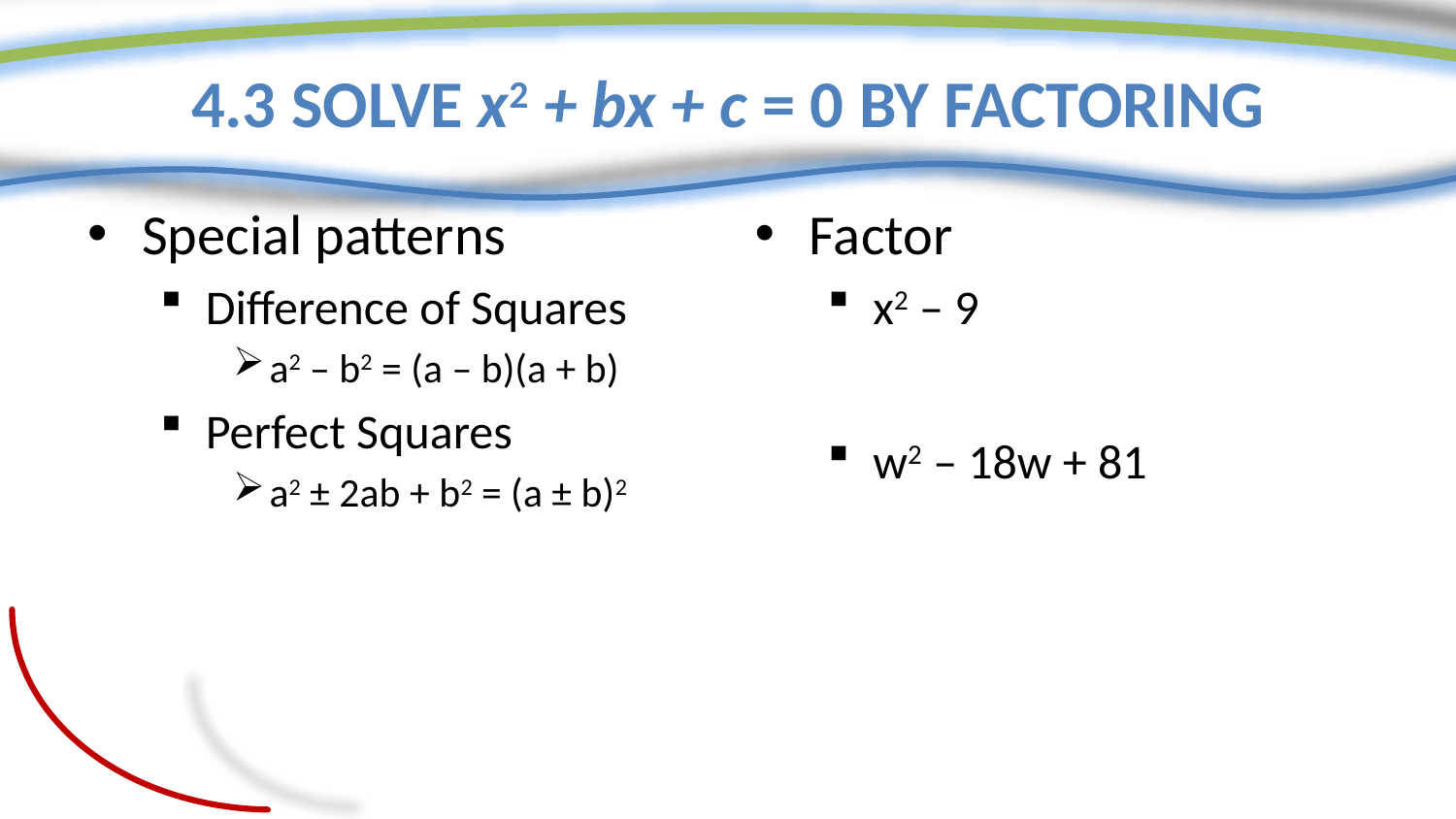

# 4.3 Solve x2 + bx + c = 0 by Factoring
Special patterns
Difference of Squares
a2 – b2 = (a – b)(a + b)
Perfect Squares
a2 ± 2ab + b2 = (a ± b)2
Factor
x2 – 9

w2 – 18w + 81